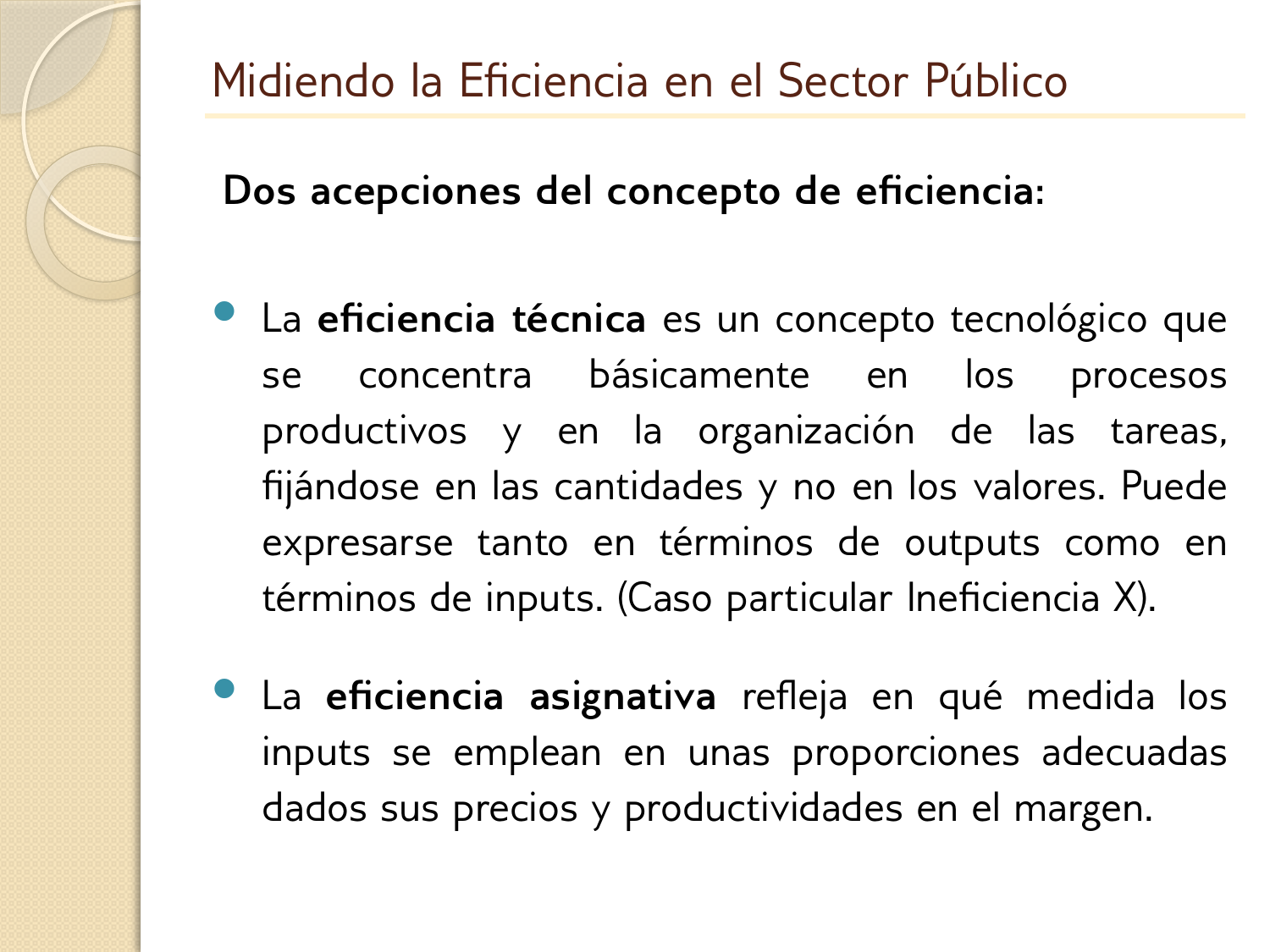

# Midiendo la Eficiencia en el Sector Público
Dos acepciones del concepto de eficiencia:

La eficiencia técnica es un concepto tecnológico que se concentra básicamente en los procesos productivos y en la organización de las tareas, fijándose en las cantidades y no en los valores. Puede expresarse tanto en términos de outputs como en términos de inputs. (Caso particular Ineficiencia X).
La eficiencia asignativa refleja en qué medida los inputs se emplean en unas proporciones adecuadas dados sus precios y productividades en el margen.